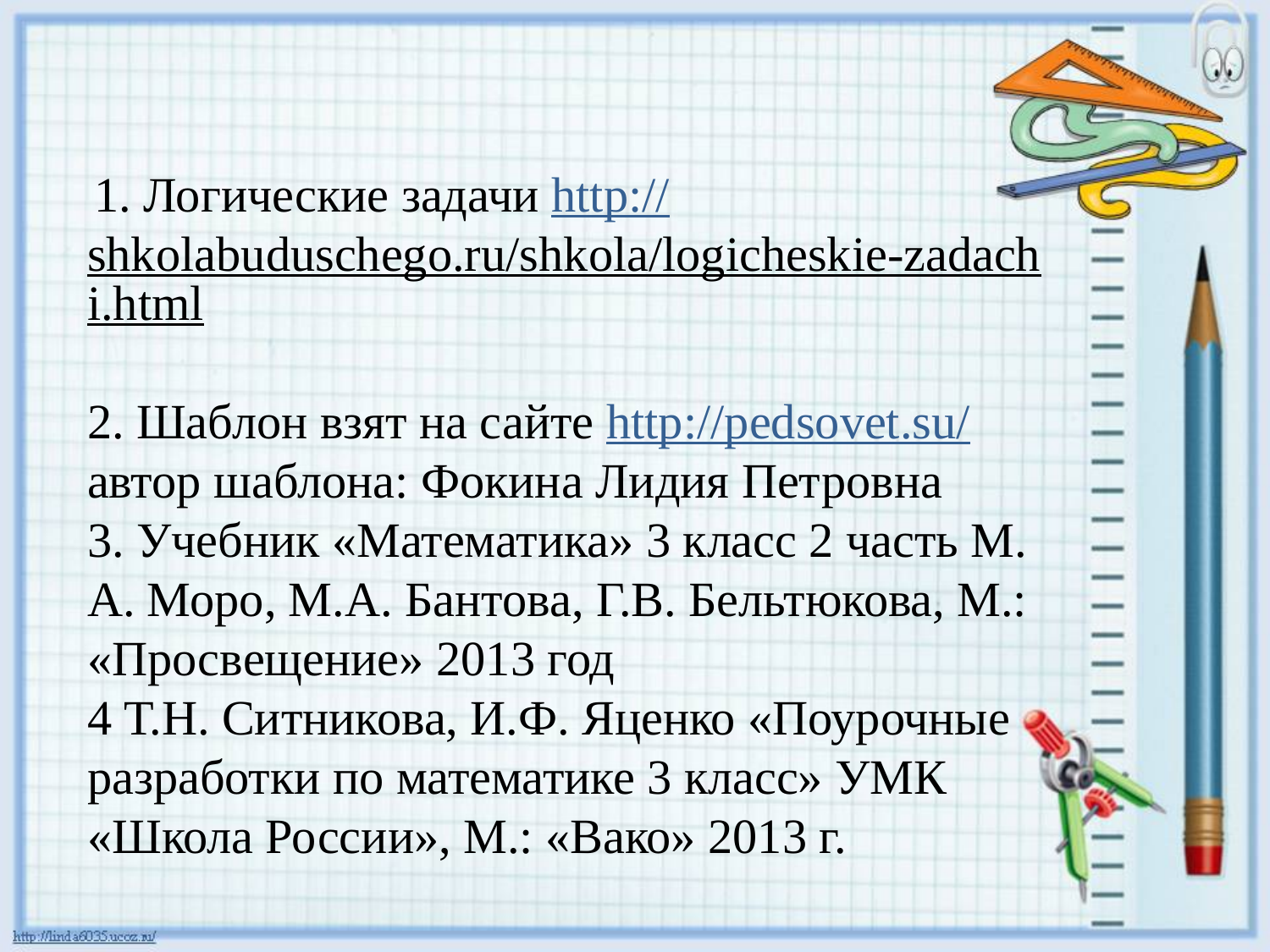

1. Логические задачи http://shkolabuduschego.ru/shkola/logicheskie-zadachi.html
2. Шаблон взят на сайте http://pedsovet.su/  автор шаблона: Фокина Лидия Петровна
3. Учебник «Математика» 3 класс 2 часть М. А. Моро, М.А. Бантова, Г.В. Бельтюкова, М.: «Просвещение» 2013 год
4 Т.Н. Ситникова, И.Ф. Яценко «Поурочные разработки по математике 3 класс» УМК «Школа России», М.: «Вако» 2013 г.